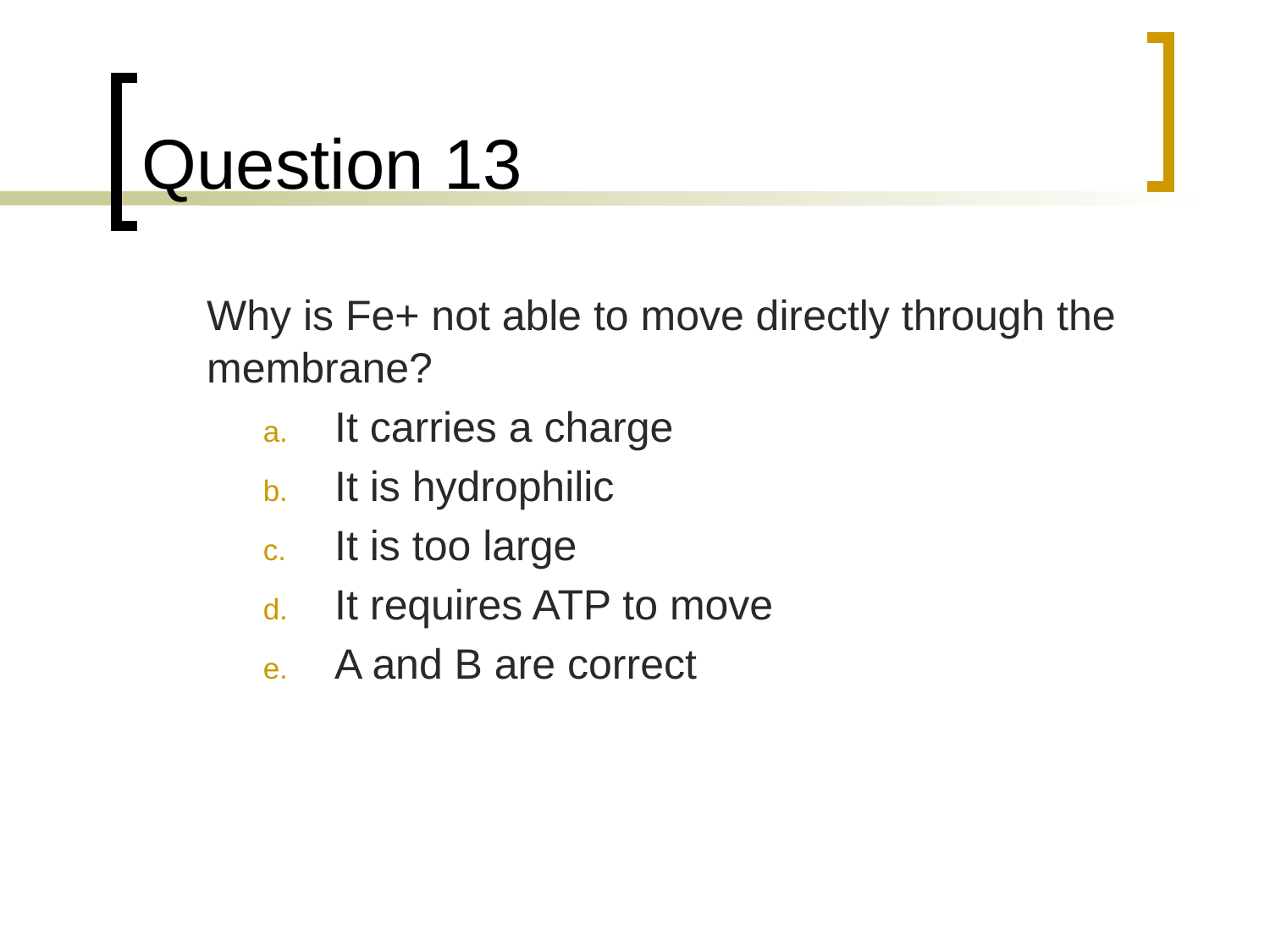

# Question 13
	Why is Fe+ not able to move directly through the membrane?
It carries a charge
It is hydrophilic
It is too large
It requires ATP to move
A and B are correct